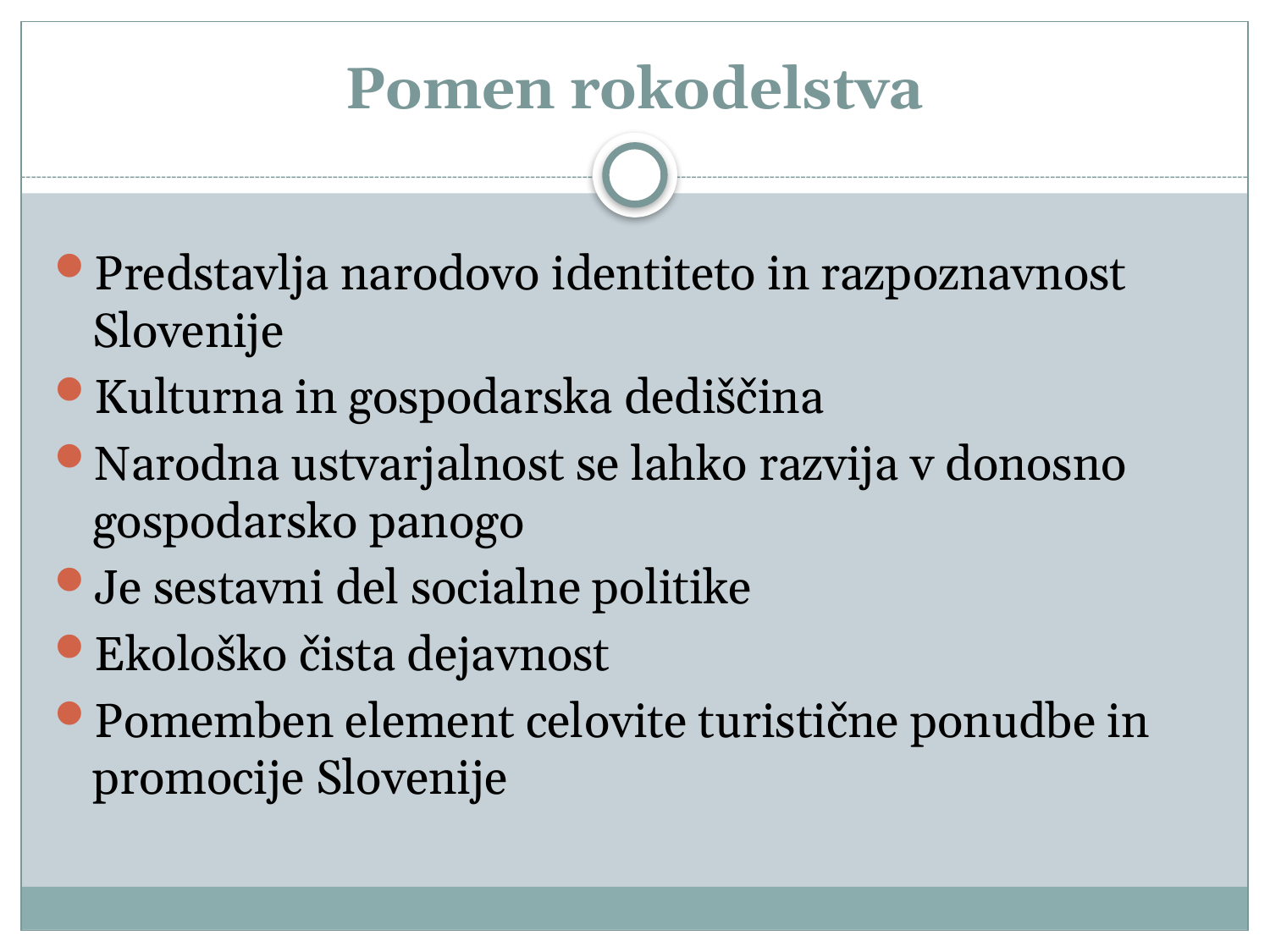

# Pomen rokodelstva
Predstavlja narodovo identiteto in razpoznavnost Slovenije
Kulturna in gospodarska dediščina
Narodna ustvarjalnost se lahko razvija v donosno gospodarsko panogo
Je sestavni del socialne politike
Ekološko čista dejavnost
Pomemben element celovite turistične ponudbe in promocije Slovenije